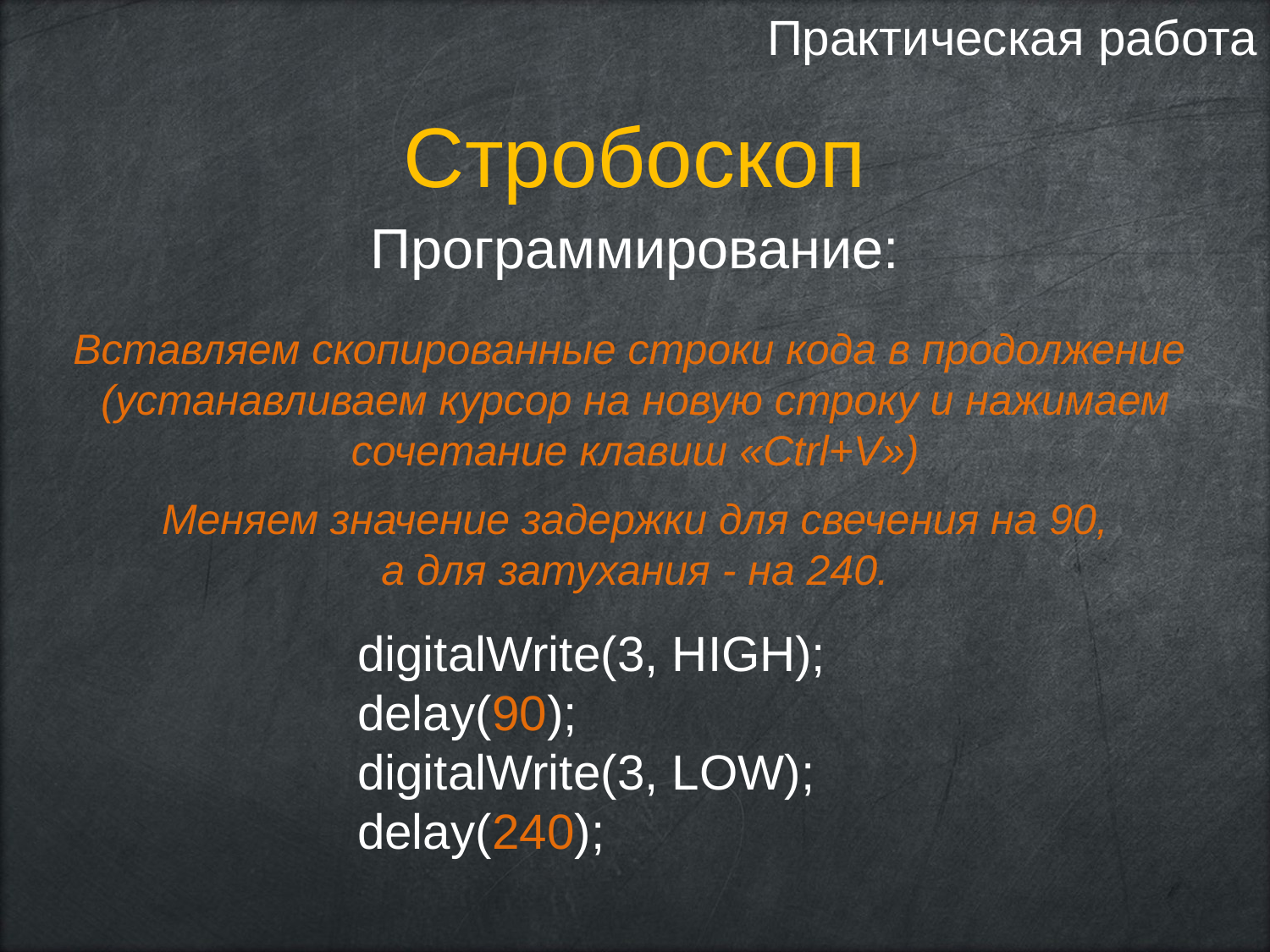

Практическая работа
Стробоскоп
Программирование:
Вставляем скопированные строки кода в продолжение
(устанавливаем курсор на новую строку и нажимаем сочетание клавиш «Ctrl+V»)
Меняем значение задержки для свечения на 90,
а для затухания - на 240.
digitalWrite(3, HIGH);
delay(90);
digitalWrite(3, LOW);
delay(240);